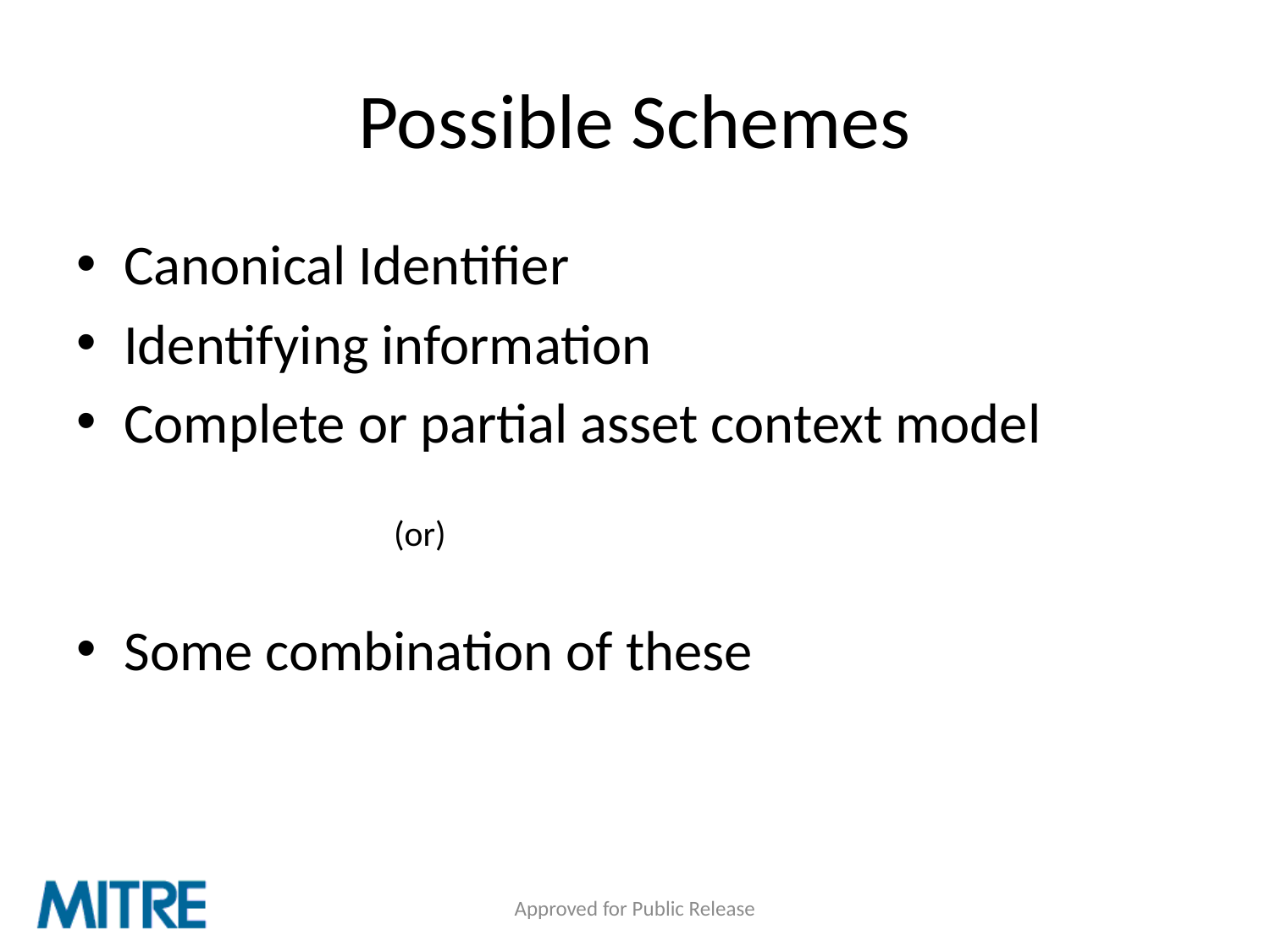

# Possible Schemes
Canonical Identifier
Identifying information
Complete or partial asset context model

(or)

Some combination of these
Approved for Public Release